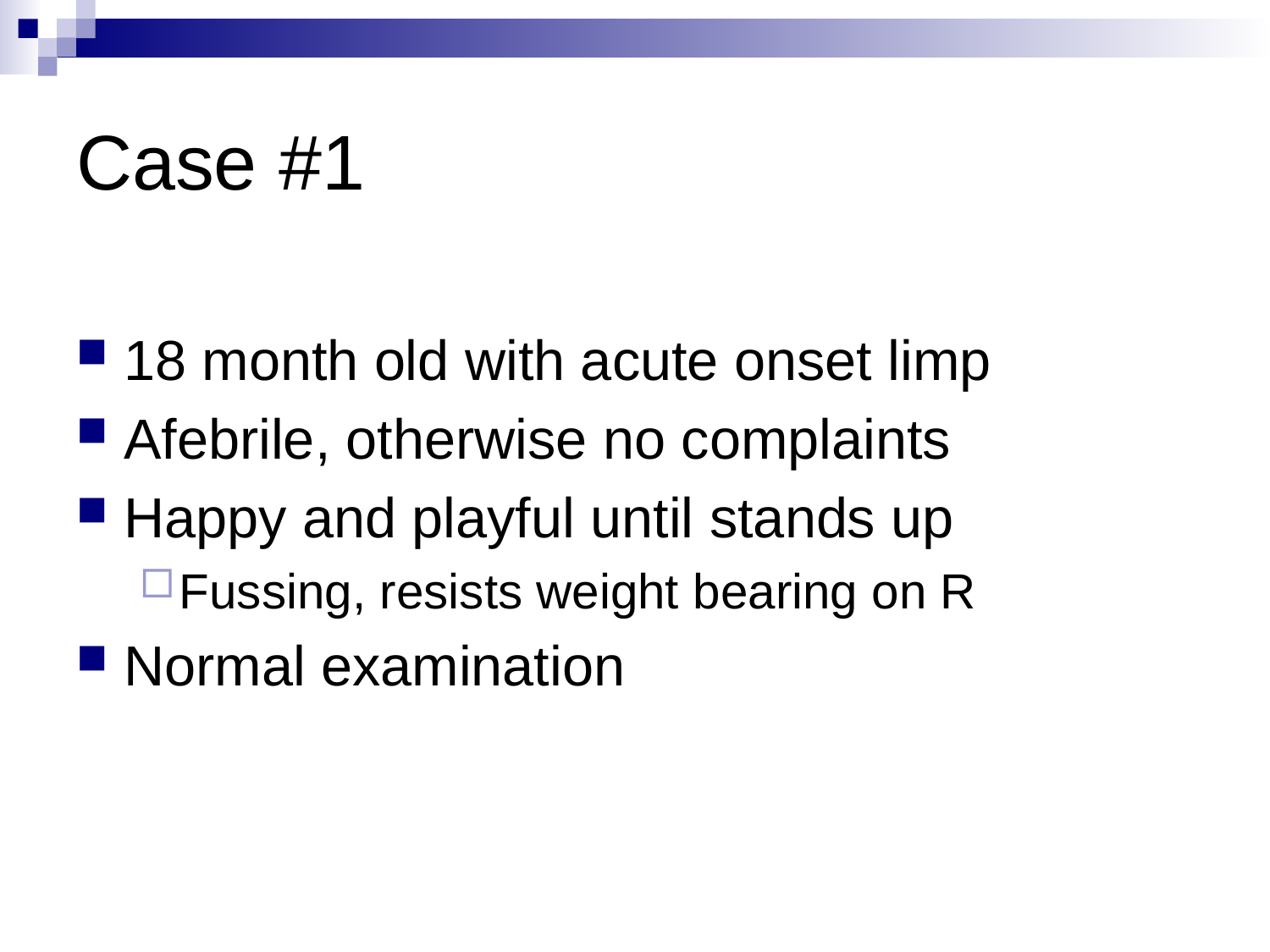

# Case #1
18 month old with acute onset limp
Afebrile, otherwise no complaints
Happy and playful until stands up
Fussing, resists weight bearing on R
Normal examination